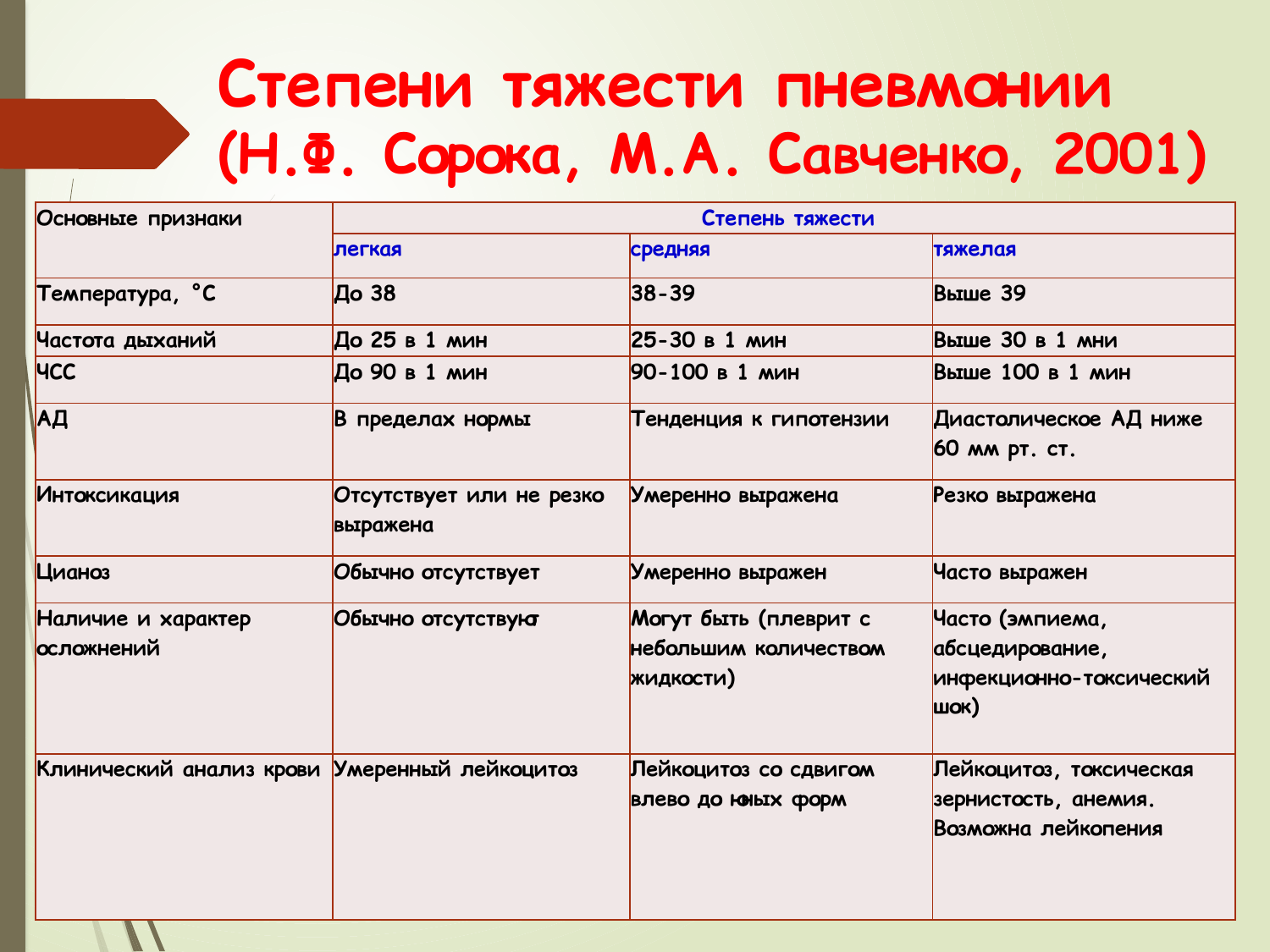

# Степени тяжести пневмонии (Н.Ф. Сорока, М.А. Савченко, 2001)
| Основные признаки | Степень тяжести |  |  |
| --- | --- | --- | --- |
|  | легкая | средняя | тяжелая |
| Температура, °С | До 38 | 38-39 | Выше 39 |
| Частота дыханий | До 25 в 1 мин | 25-30 в 1 мин | Выше 30 в 1 мни |
| ЧСС | До 90 в 1 мин | 90-100 в 1 мин | Выше 100 в 1 мин |
| АД | В пределах нормы | Тенденция к гипотензии | Диастолическое АД ниже 60 мм рт. ст. |
| Интоксикация | Отсутствует или не резко выражена | Умеренно выражена | Резко выражена |
| Цианоз | Обычно отсутствует | Умеренно выражен | Часто выражен |
| Наличие и характер осложнений | Обычно отсутствуют | Могут быть (плеврит с небольшим количеством жидкости) | Часто (эмпиема, абсцедирование, инфекционно-токсический шок) |
| Клинический анализ крови | Умеренный лейкоцитоз | Лейкоцитоз со сдвигом влево до юных форм | Лейкоцитоз, токсическая зернистость, анемия.  Возможна лейкопения |